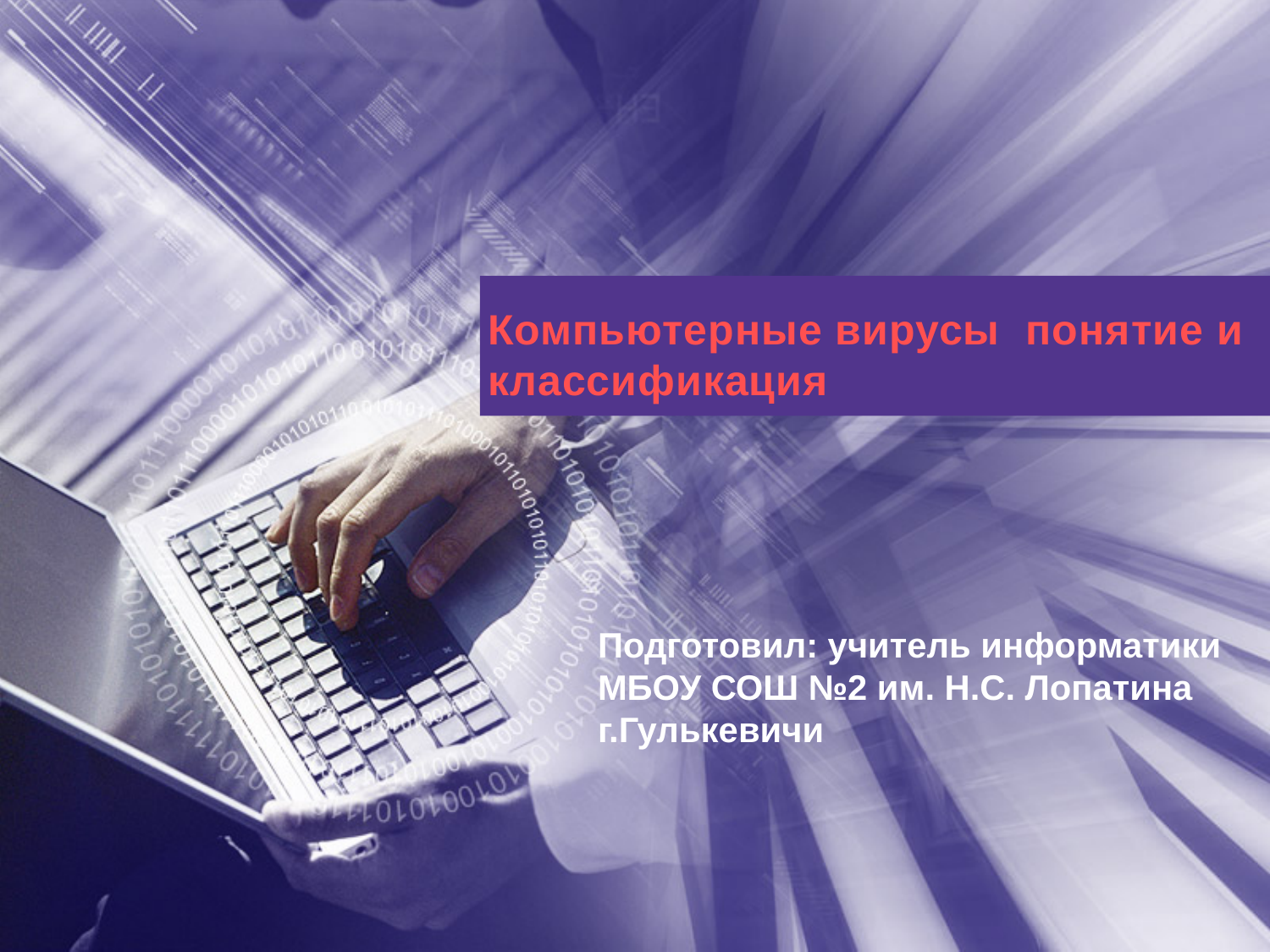

# Компьютерные вирусы  понятие и классификация
Подготовил: учитель информатики МБОУ СОШ №2 им. Н.С. Лопатина г.Гулькевичи